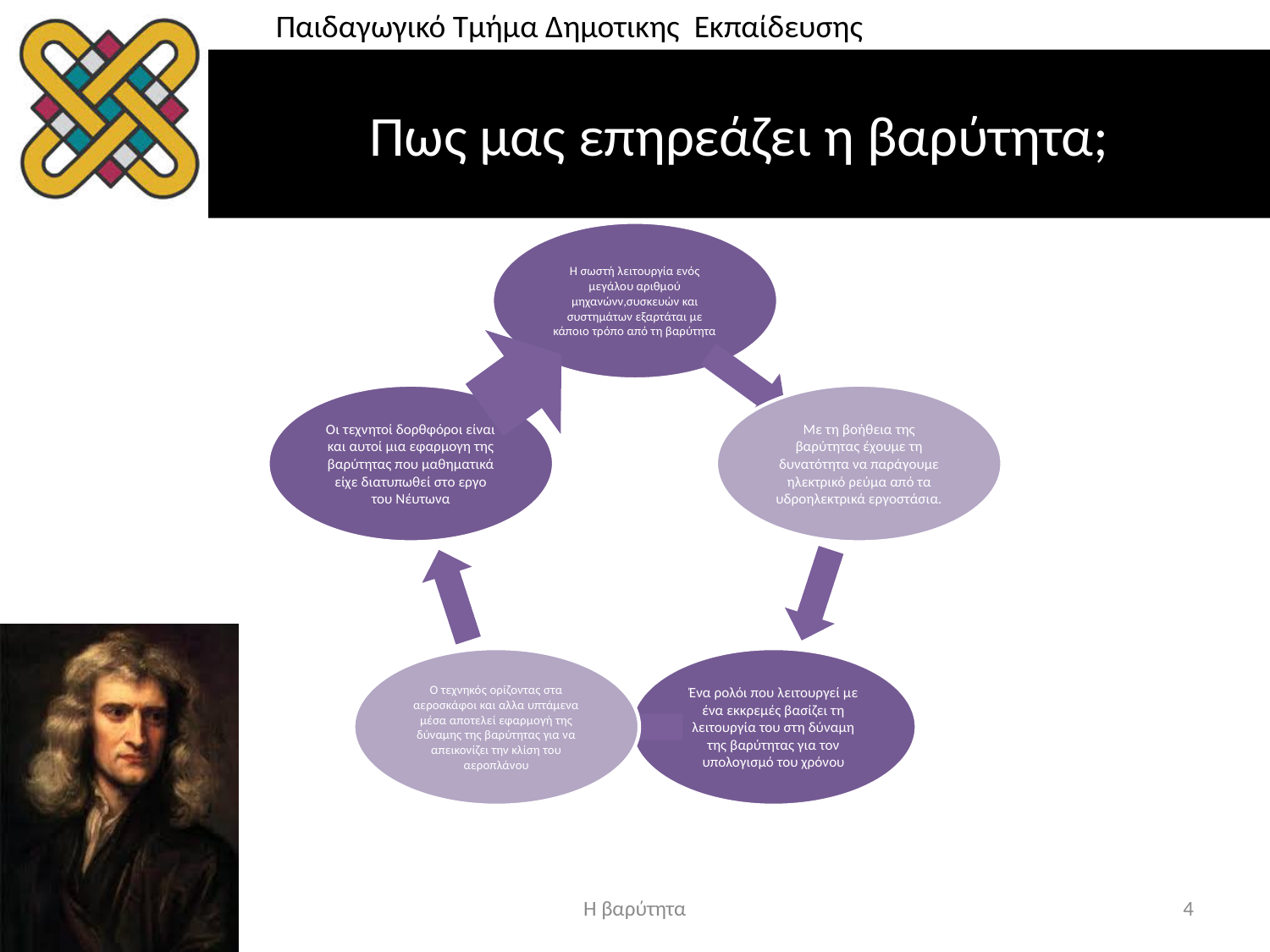

# Πως μας επηρεάζει η βαρύτητα;
Η σωστή λειτουργία ενός μεγάλου αριθμού μηχανώνν,συσκευών και συστημάτων εξαρτάται με κάποιο τρόπο από τη βαρύτητα
Με τη βοήθεια της βαρύτητας έχουμε τη δυνατότητα να παράγουμε ηλεκτρικό ρεύμα από τα υδροηλεκτρικά εργοστάσια.
Ένα ρολόι που λειτουργεί με ένα εκκρεμές βασίζει τη λειτουργία του στη δύναμη της βαρύτητας για τον υπολογισμό του χρόνου
Ο τεχνηκός ορίζοντας στα αεροσκάφοι και αλλα υπτάμενα μέσα αποτελεί εφαρμογή της δύναμης της βαρύτητας για να απεικονίζει την κλίση του αεροπλάνου
Οι τεχνητοί δορθφόροι είναι και αυτοί μια εφαρμογη της βαρύτητας που μαθηματικά είχε διατυπωθεί στο εργο του Νέυτωνα
Η βαρύτητα
4